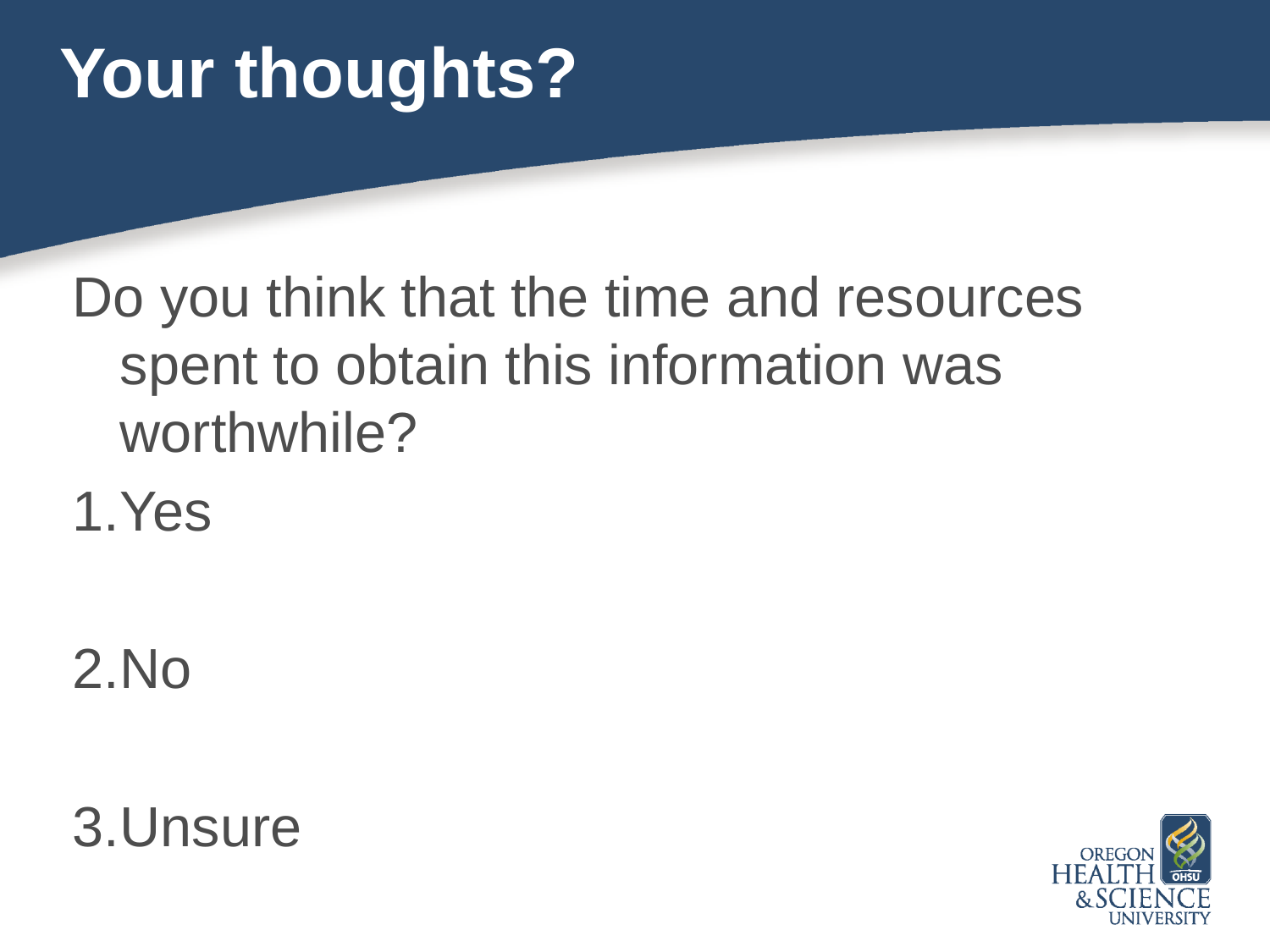

# Your thoughts?
Do you think that the time and resources spent to obtain this information was worthwhile?
Yes

No

Unsure